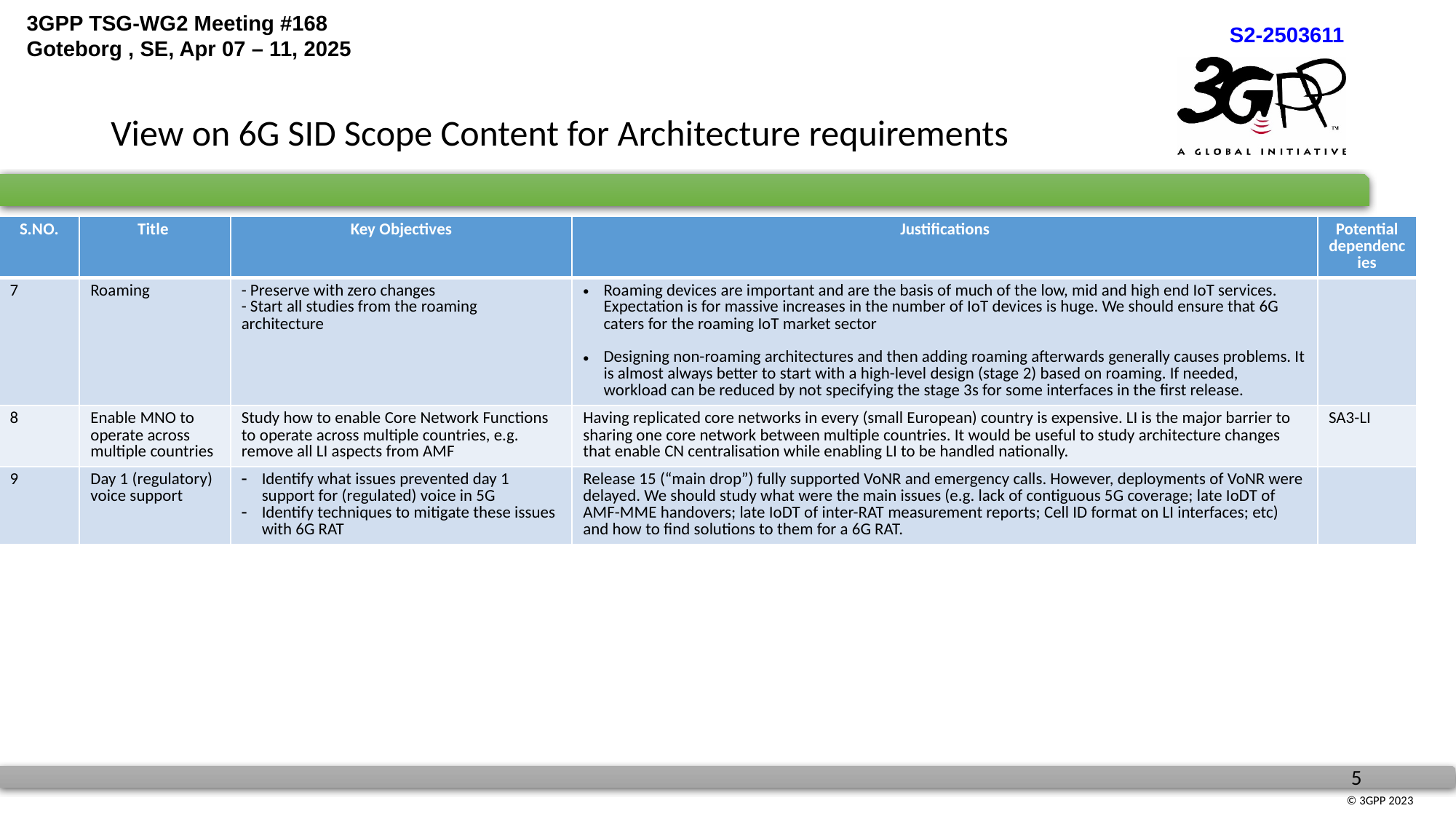

# View on 6G SID Scope Content for Architecture requirements
| S.NO. | Title | Key Objectives | Justifications | Potential dependencies |
| --- | --- | --- | --- | --- |
| 7 | Roaming | - Preserve with zero changes - Start all studies from the roaming architecture | Roaming devices are important and are the basis of much of the low, mid and high end IoT services. Expectation is for massive increases in the number of IoT devices is huge. We should ensure that 6G caters for the roaming IoT market sector Designing non-roaming architectures and then adding roaming afterwards generally causes problems. It is almost always better to start with a high-level design (stage 2) based on roaming. If needed, workload can be reduced by not specifying the stage 3s for some interfaces in the first release. |  |
| 8 | Enable MNO to operate across multiple countries | Study how to enable Core Network Functions to operate across multiple countries, e.g. remove all LI aspects from AMF | Having replicated core networks in every (small European) country is expensive. LI is the major barrier to sharing one core network between multiple countries. It would be useful to study architecture changes that enable CN centralisation while enabling LI to be handled nationally. | SA3-LI |
| 9 | Day 1 (regulatory) voice support | Identify what issues prevented day 1 support for (regulated) voice in 5G Identify techniques to mitigate these issues with 6G RAT | Release 15 (“main drop”) fully supported VoNR and emergency calls. However, deployments of VoNR were delayed. We should study what were the main issues (e.g. lack of contiguous 5G coverage; late IoDT of AMF-MME handovers; late IoDT of inter-RAT measurement reports; Cell ID format on LI interfaces; etc) and how to find solutions to them for a 6G RAT. |  |